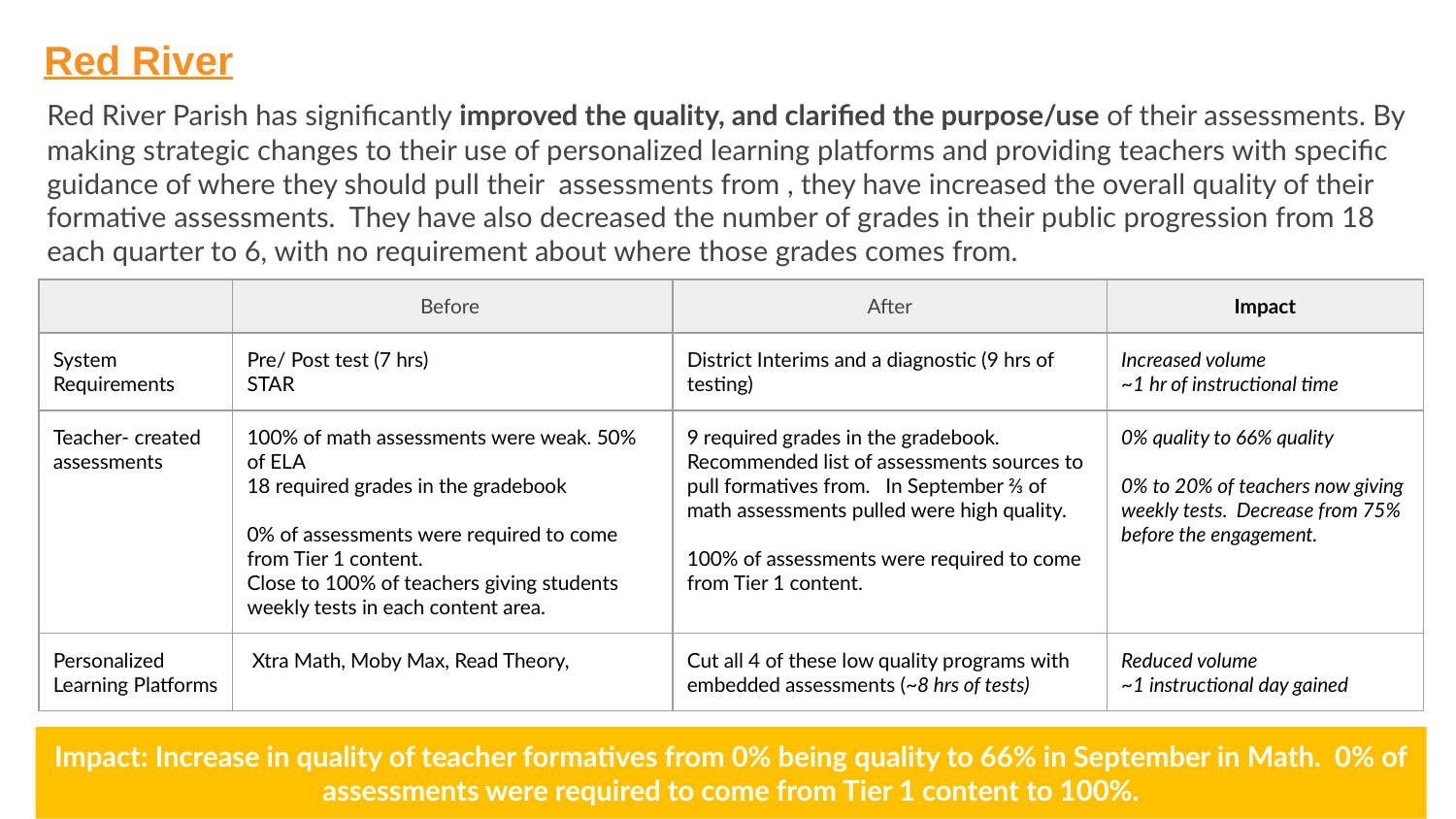

# Red River
Red River Parish has significantly improved the quality, and clarified the purpose/use of their assessments. By making strategic changes to their use of personalized learning platforms and providing teachers with specific guidance of where they should pull their  assessments from , they have increased the overall quality of their  formative assessments.  They have also decreased the number of grades in their public progression from 18 each quarter to 6, with no requirement about where those grades comes from.
|  | Before | After | Impact |
| --- | --- | --- | --- |
| System Requirements | Pre/ Post test (7 hrs) STAR | District Interims and a diagnostic (9 hrs of testing) | Increased volume ~1 hr of instructional time |
| Teacher- created assessments | 100% of math assessments were weak. 50% of ELA 18 required grades in the gradebook 0% of assessments were required to come from Tier 1 content. Close to 100% of teachers giving students weekly tests in each content area. | 9 required grades in the gradebook. Recommended list of assessments sources to pull formatives from. In September ⅔ of math assessments pulled were high quality. 100% of assessments were required to come from Tier 1 content. | 0% quality to 66% quality 0% to 20% of teachers now giving weekly tests. Decrease from 75% before the engagement. |
| Personalized Learning Platforms | Xtra Math, Moby Max, Read Theory, | Cut all 4 of these low quality programs with embedded assessments (~8 hrs of tests) | Reduced volume ~1 instructional day gained |
Impact: Increase in quality of teacher formatives from 0% being quality to 66% in September in Math.  0% of assessments were required to come from Tier 1 content to 100%.